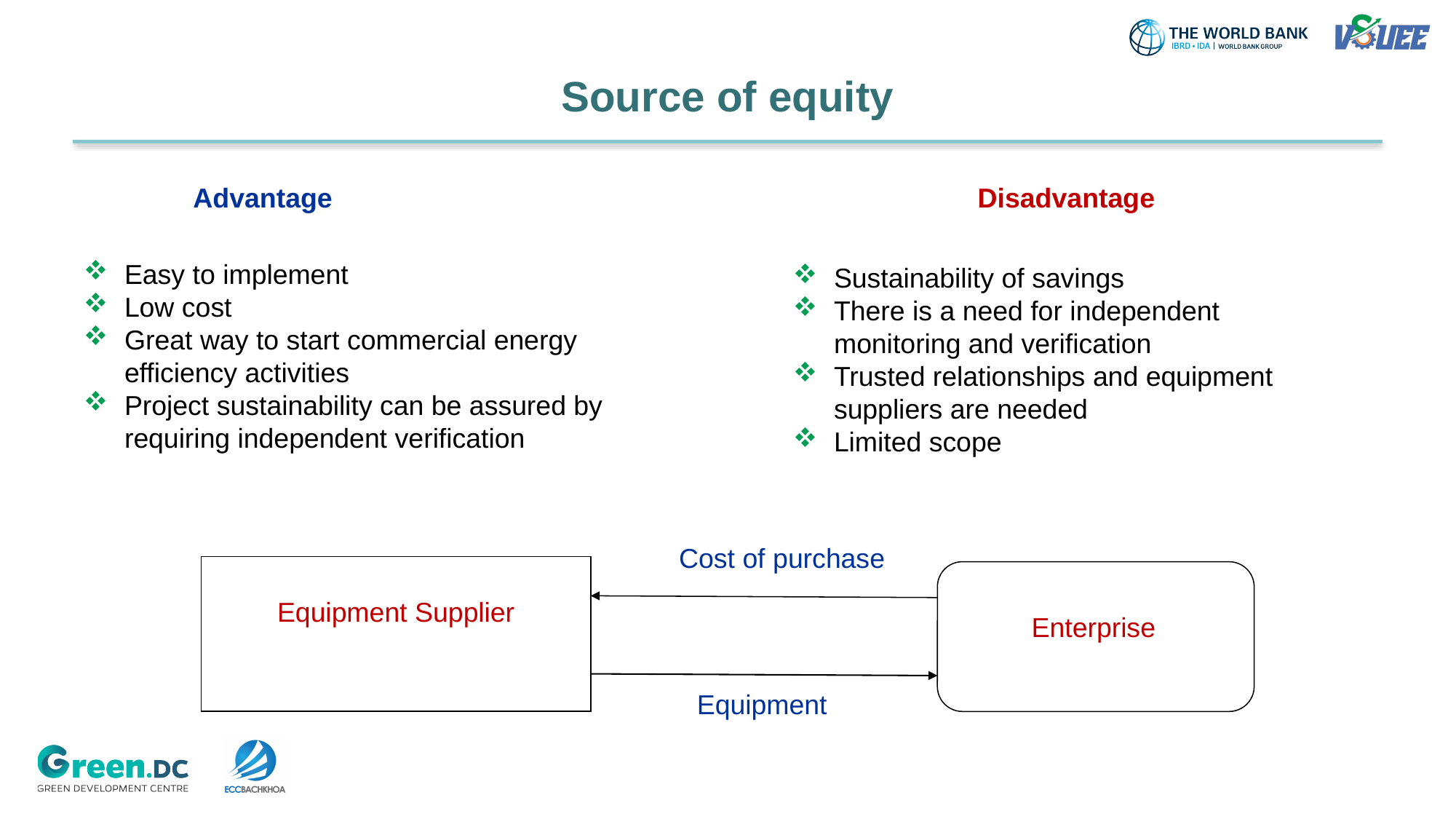

# Source of equity
Advantage
Disadvantage
Easy to implement
Low cost
Great way to start commercial energy efficiency activities
Project sustainability can be assured by requiring independent verification
Sustainability of savings
There is a need for independent monitoring and verification
Trusted relationships and equipment suppliers are needed
Limited scope

Cost of purchase

Equipment Supplier

Enterprise

Equipment